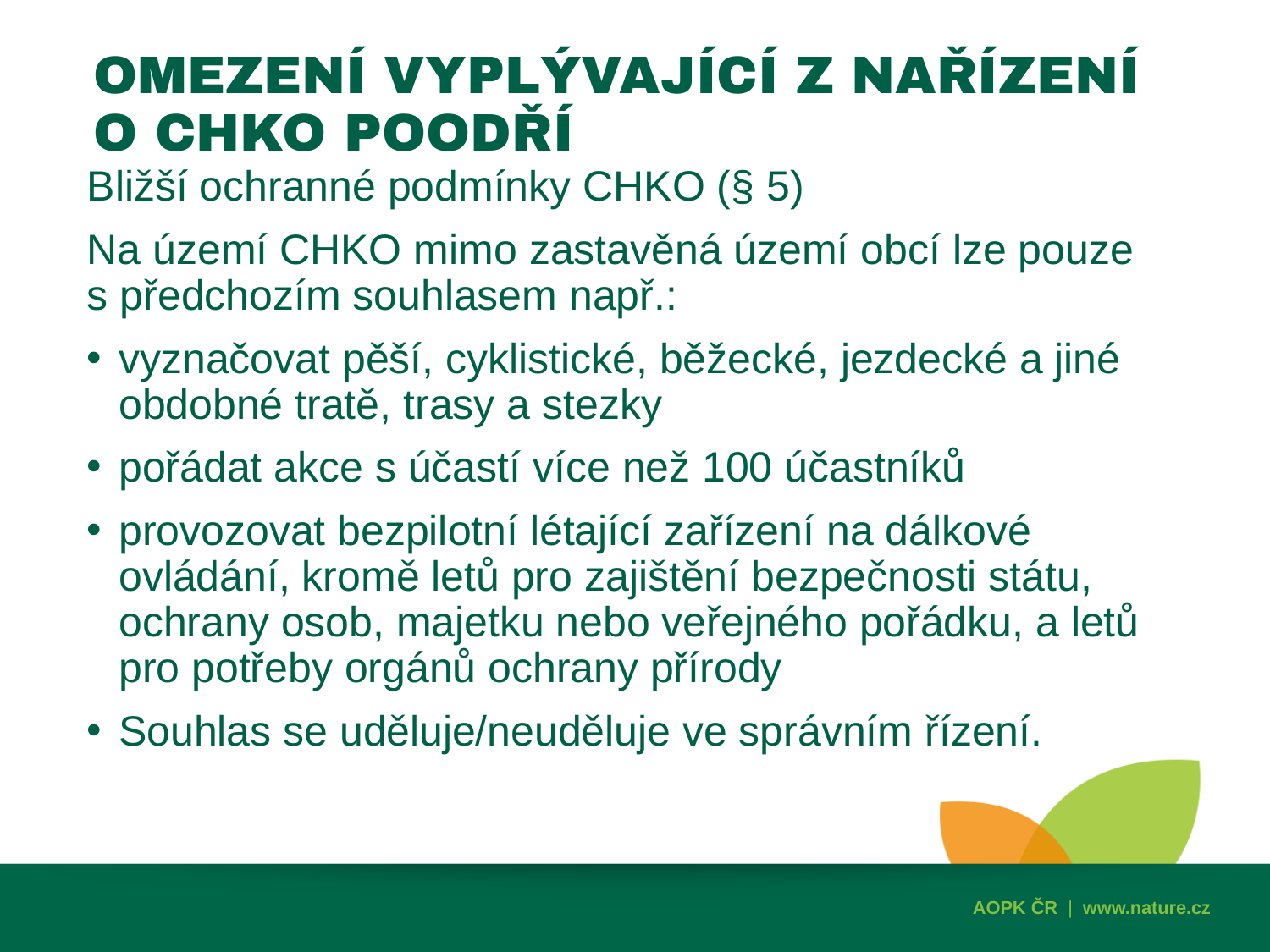

# Omezení vyplývající z nařízení o CHKO Poodří
Bližší ochranné podmínky CHKO (§ 5)
Na území CHKO mimo zastavěná území obcí lze pouze s předchozím souhlasem např.:
vyznačovat pěší, cyklistické, běžecké, jezdecké a jiné obdobné tratě, trasy a stezky
pořádat akce s účastí více než 100 účastníků
provozovat bezpilotní létající zařízení na dálkové ovládání, kromě letů pro zajištění bezpečnosti státu, ochrany osob, majetku nebo veřejného pořádku, a letů pro potřeby orgánů ochrany přírody
Souhlas se uděluje/neuděluje ve správním řízení.